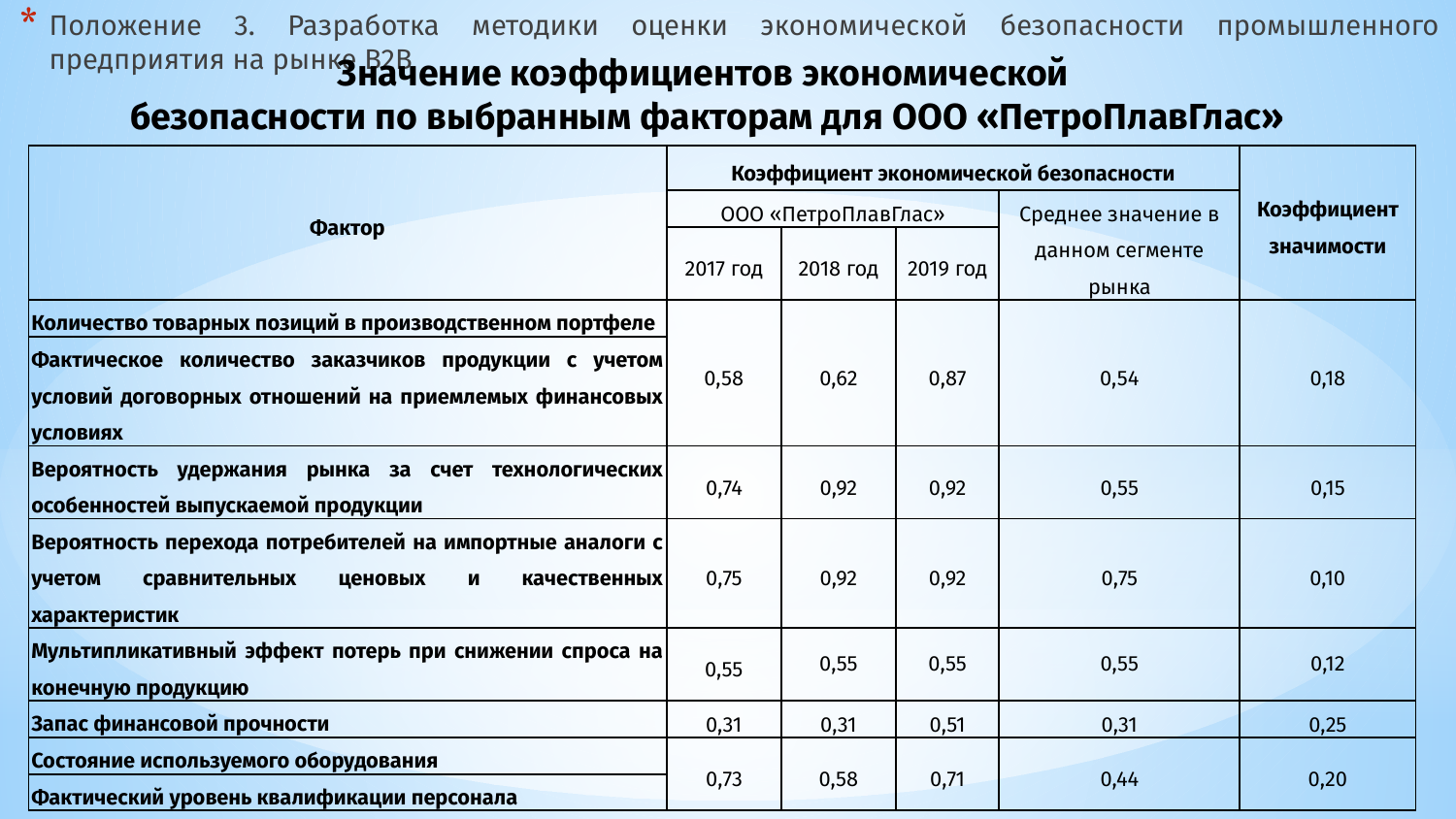

Положение 3. Разработка методики оценки экономической безопасности промышленного предприятия на рынке В2В
Значение коэффициентов экономической
безопасности по выбранным факторам для ООО «ПетроПлавГлас»
| Фактор | Коэффициент экономической безопасности |  |  |  | Коэффициент значимости |
| --- | --- | --- | --- | --- | --- |
|  | ООО «ПетроПлавГлас» |  |  | Среднее значение в данном сегменте рынка |  |
|  | 2017 год | 2018 год | 2019 год |  |  |
| Количество товарных позиций в производственном портфеле | 0,58 | 0,62 | 0,87 | 0,54 | 0,18 |
| Фактическое количество заказчиков продукции с учетом условий договорных отношений на приемлемых финансовых условиях |  |  |  |  |  |
| Вероятность удержания рынка за счет технологических особенностей выпускаемой продукции | 0,74 | 0,92 | 0,92 | 0,55 | 0,15 |
| Вероятность перехода потребителей на импортные аналоги с учетом сравнительных ценовых и качественных характеристик | 0,75 | 0,92 | 0,92 | 0,75 | 0,10 |
| Мультипликативный эффект потерь при снижении спроса на конечную продукцию | 0,55 | 0,55 | 0,55 | 0,55 | 0,12 |
| Запас финансовой прочности | 0,31 | 0,31 | 0,51 | 0,31 | 0,25 |
| Состояние используемого оборудования | 0,73 | 0,58 | 0,71 | 0,44 | 0,20 |
| Фактический уровень квалификации персонала |  |  |  |  |  |